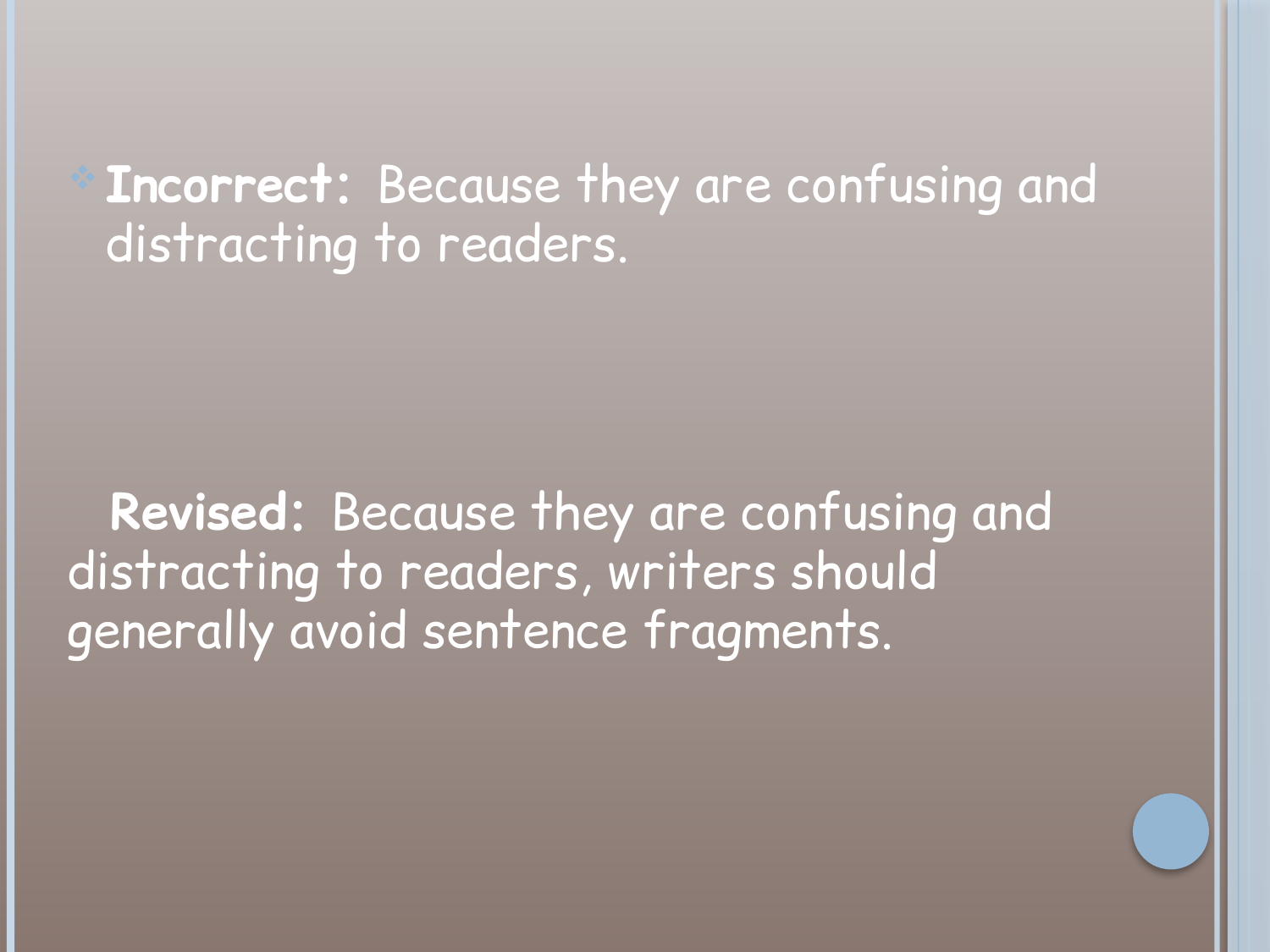

#
Incorrect: Because they are confusing and distracting to readers.

  Revised: Because they are confusing and distracting to readers, writers should generally avoid sentence fragments.